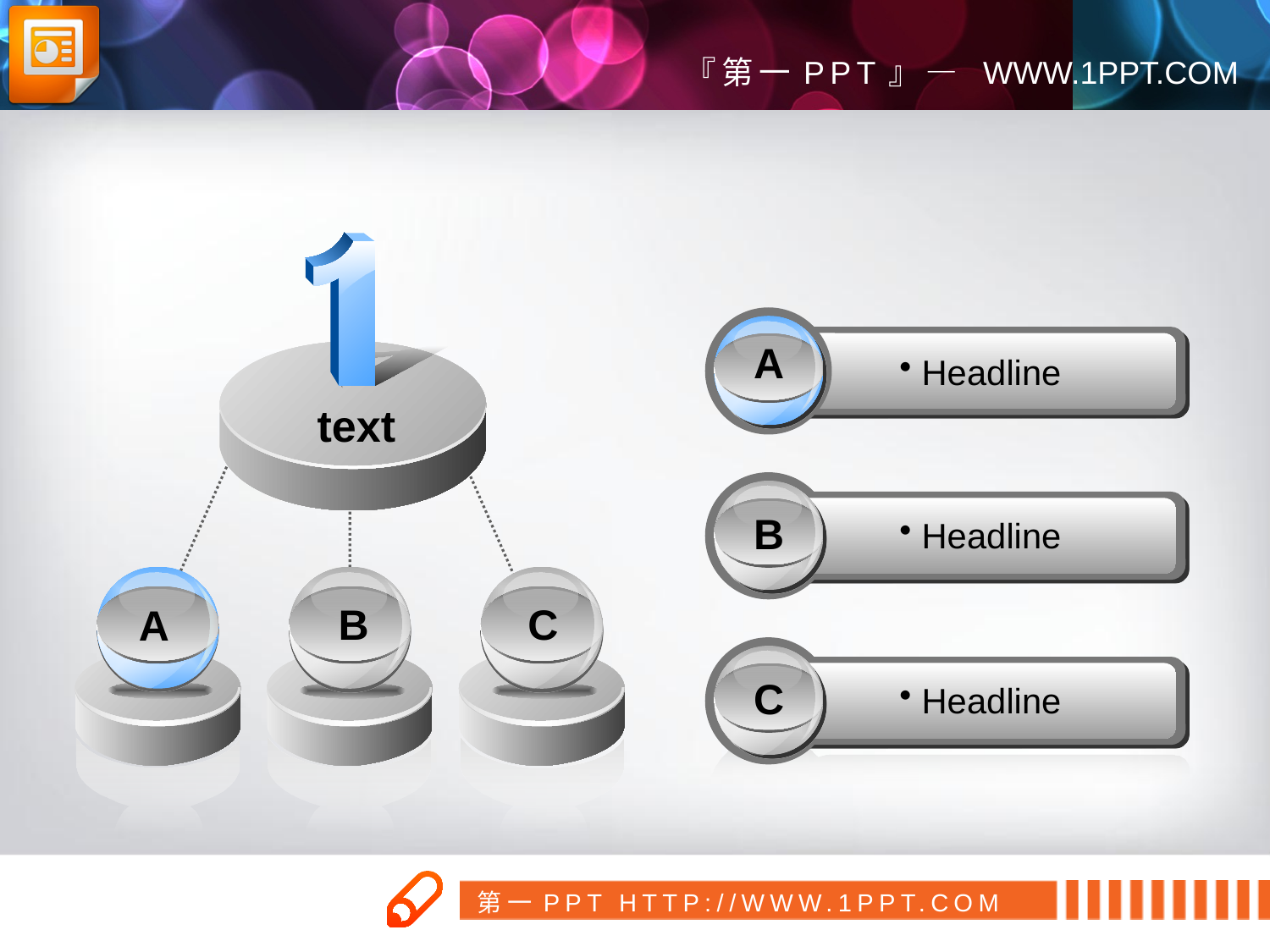

A

 Headline

 text

B
 Headline

B
C
A

C
 Headline